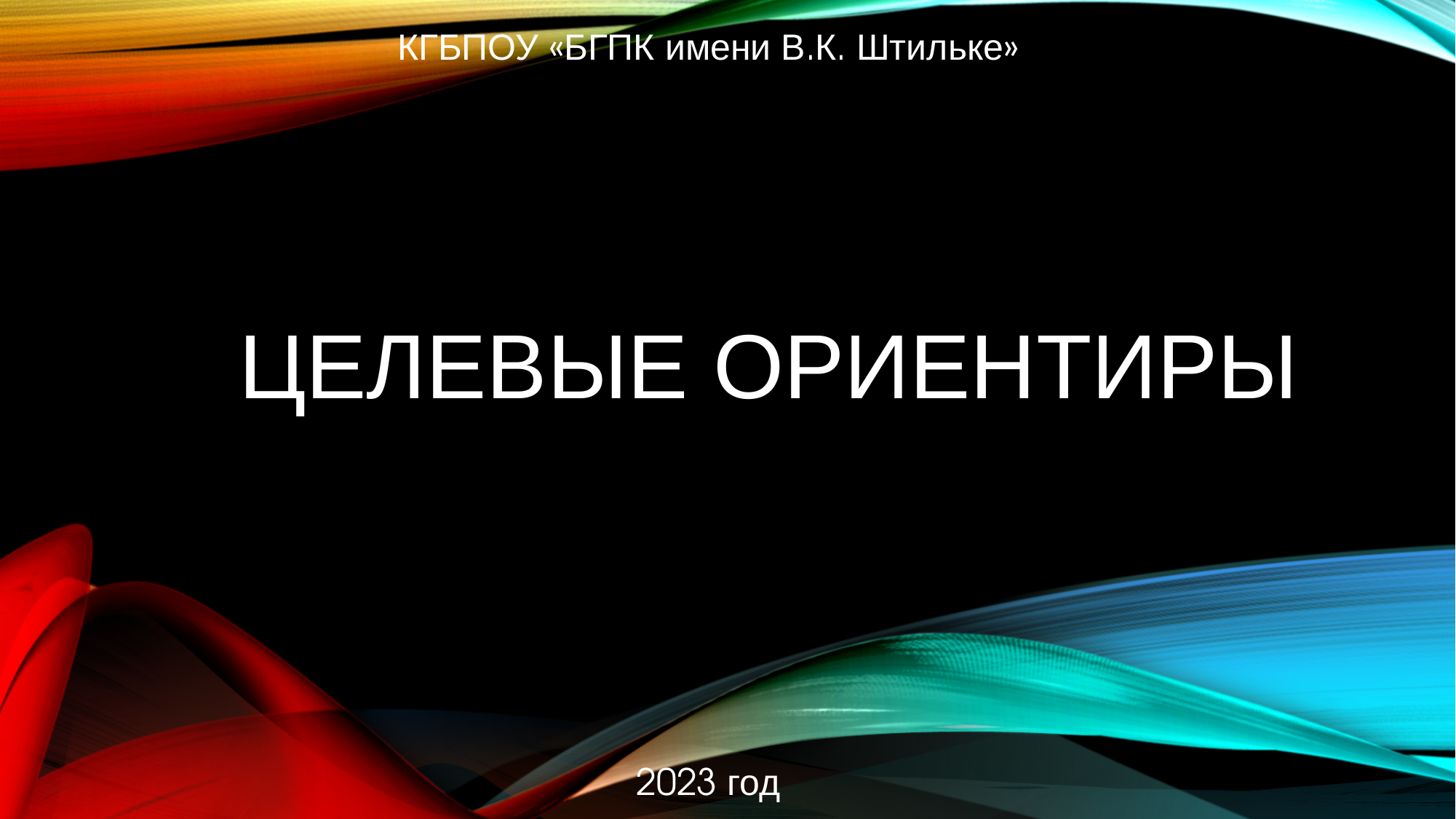

КГБПОУ «БГПК имени В.К. Штильке»
# Целевые ориентиры

2023 год